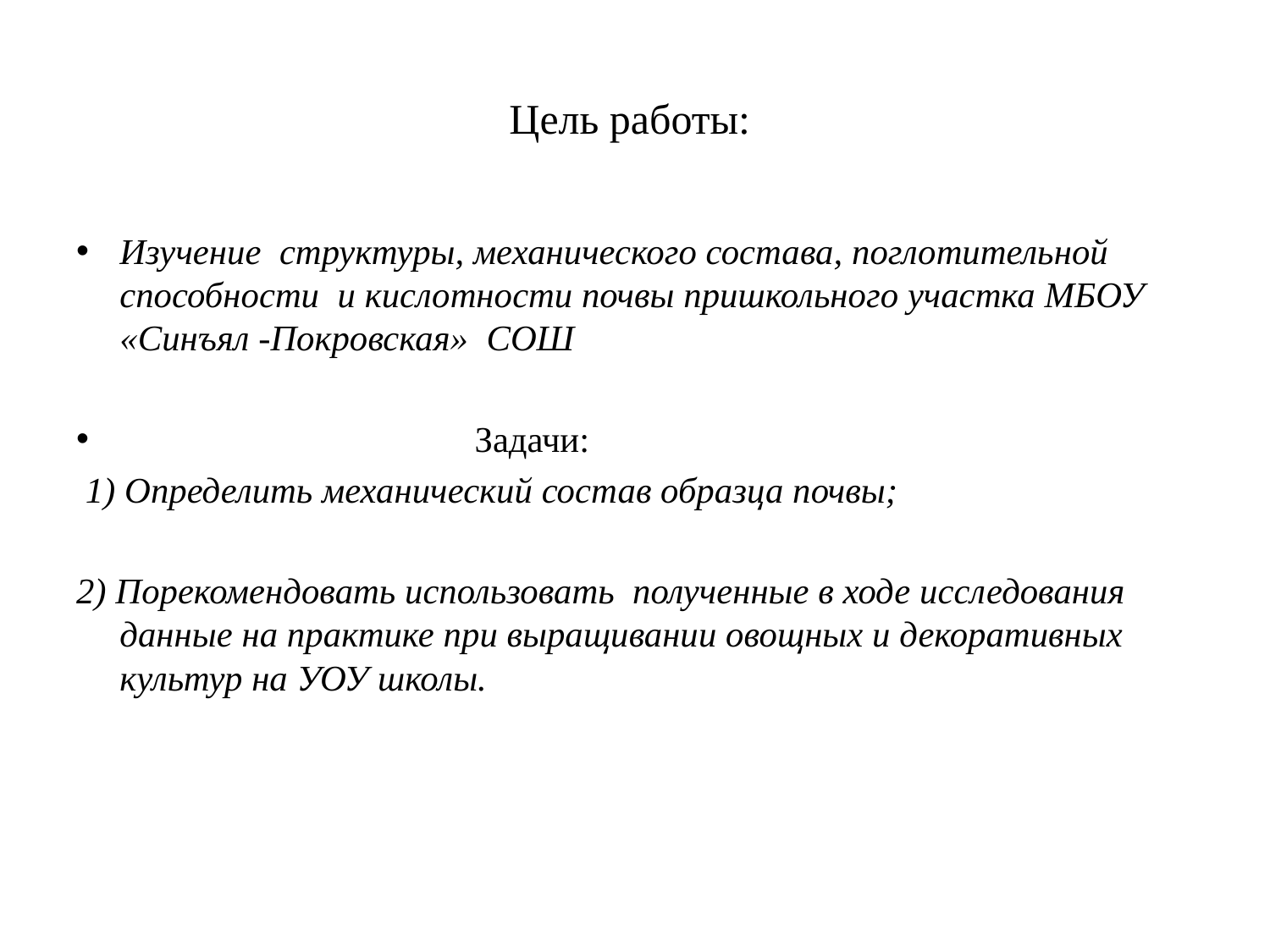

# Цель работы:
Изучение  структуры, механического состава, поглотительной способности  и кислотности почвы пришкольного участка МБОУ «Синъял -Покровская»  СОШ

                                       Задачи:
 1) Определить механический состав образца почвы;

2) Порекомендовать использовать  полученные в ходе исследования  данные на практике при выращивании овощных и декоративных культур на УОУ школы.